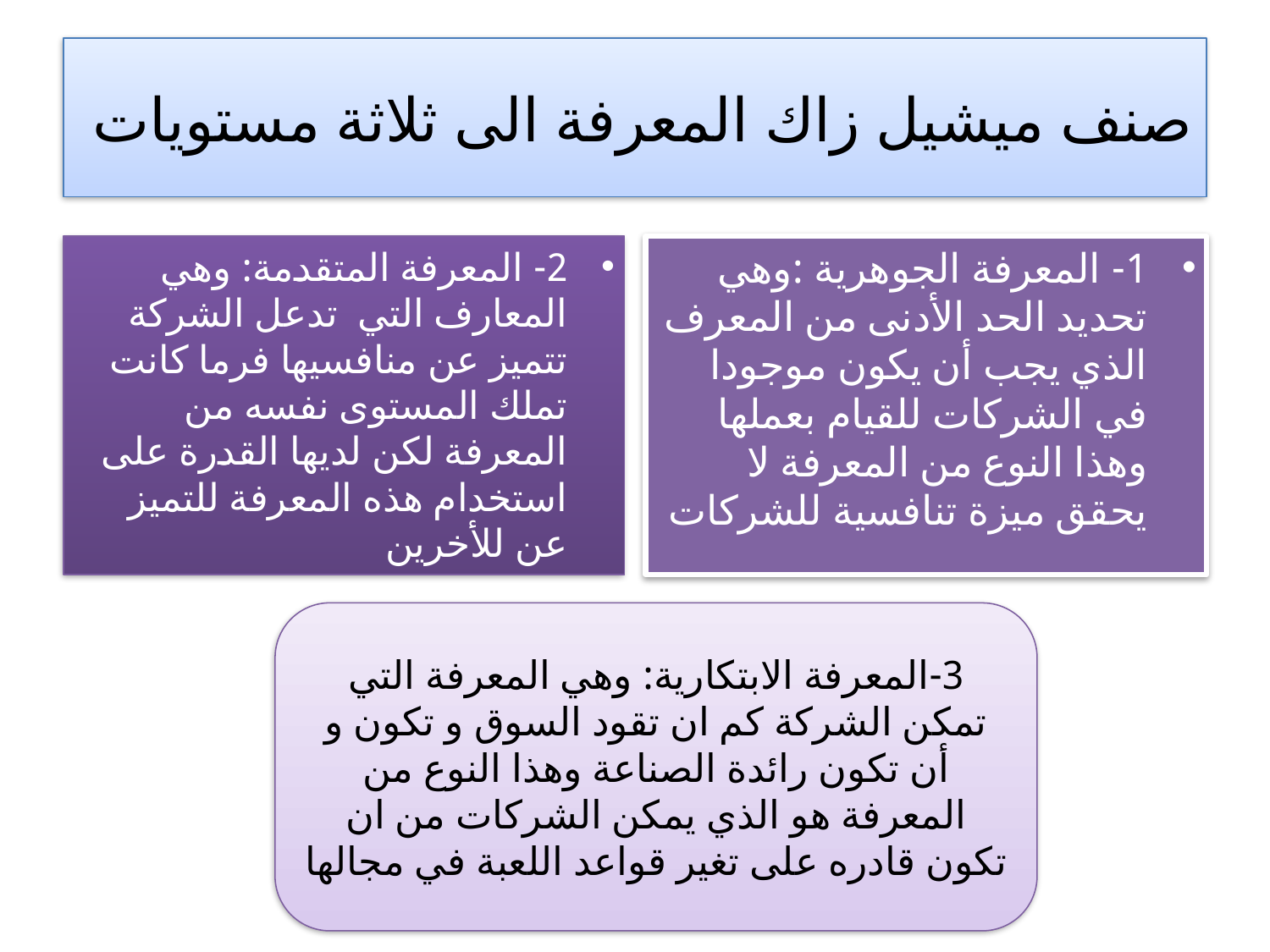

# صنف ميشيل زاك المعرفة الى ثلاثة مستويات
2- المعرفة المتقدمة: وهي المعارف التي  تدعل الشركة تتميز عن منافسيها فرما كانت تملك المستوى نفسه من المعرفة لكن لديها القدرة على استخدام هذه المعرفة للتميز عن للأخرين
1- المعرفة الجوهرية :وهي تحديد الحد الأدنى من المعرف الذي يجب أن يكون موجودا في الشركات للقيام بعملها وهذا النوع من المعرفة لا يحقق ميزة تنافسية للشركات
3-المعرفة الابتكارية: وهي المعرفة التي تمكن الشركة كم ان تقود السوق و تكون و أن تكون رائدة الصناعة وهذا النوع من المعرفة هو الذي يمكن الشركات من ان تكون قادره على تغير قواعد اللعبة في مجالها